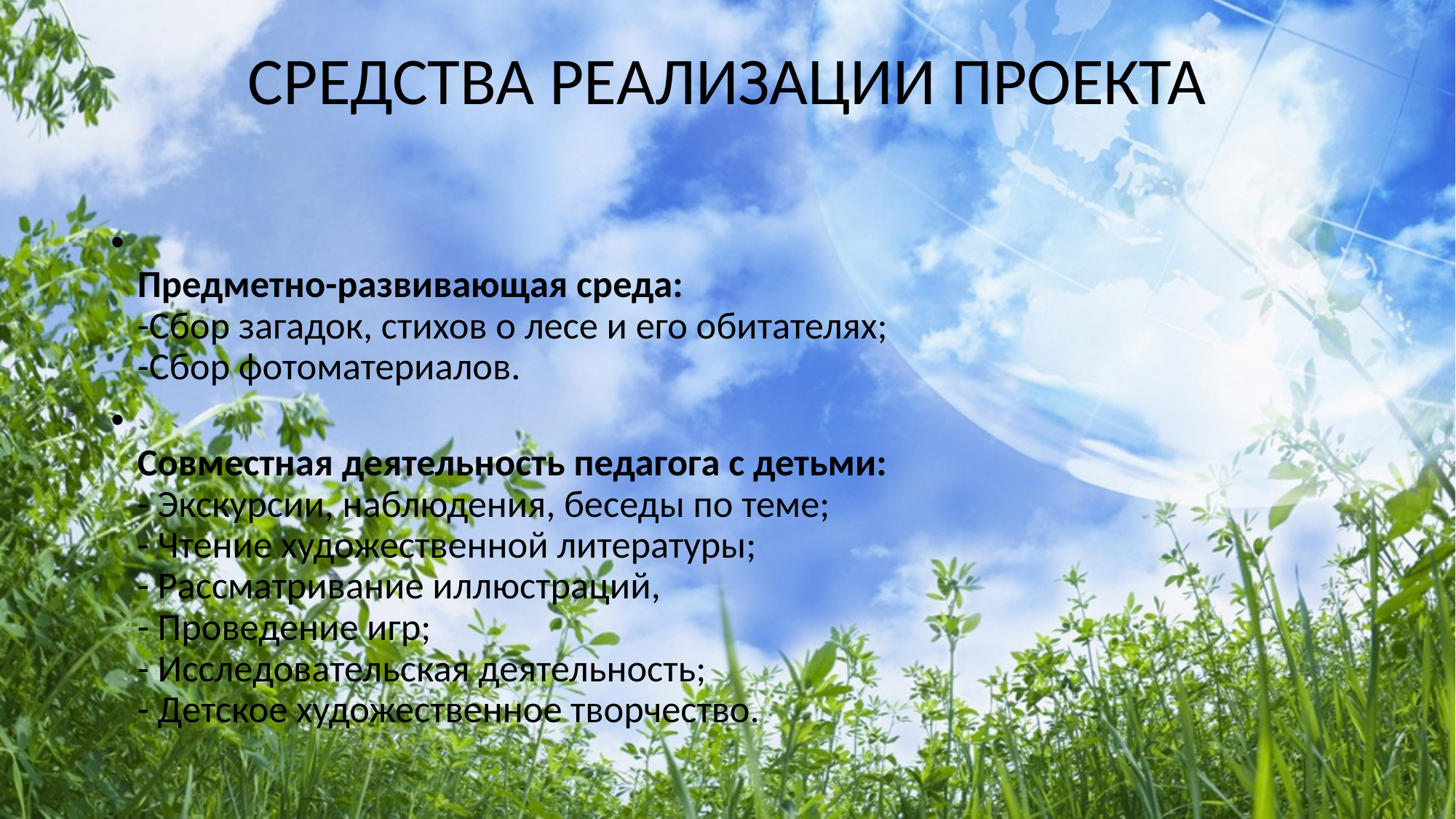

# СРЕДСТВА РЕАЛИЗАЦИИ ПРОЕКТА
Предметно-развивающая среда:
-Сбор загадок, стихов о лесе и его обитателях;
-Сбор фотоматериалов.
Совместная деятельность педагога с детьми:
- Экскурсии, наблюдения, беседы по теме;
- Чтение художественной литературы;
- Рассматривание иллюстраций,
- Проведение игр;
- Исследовательская деятельность;
- Детское художественное творчество.